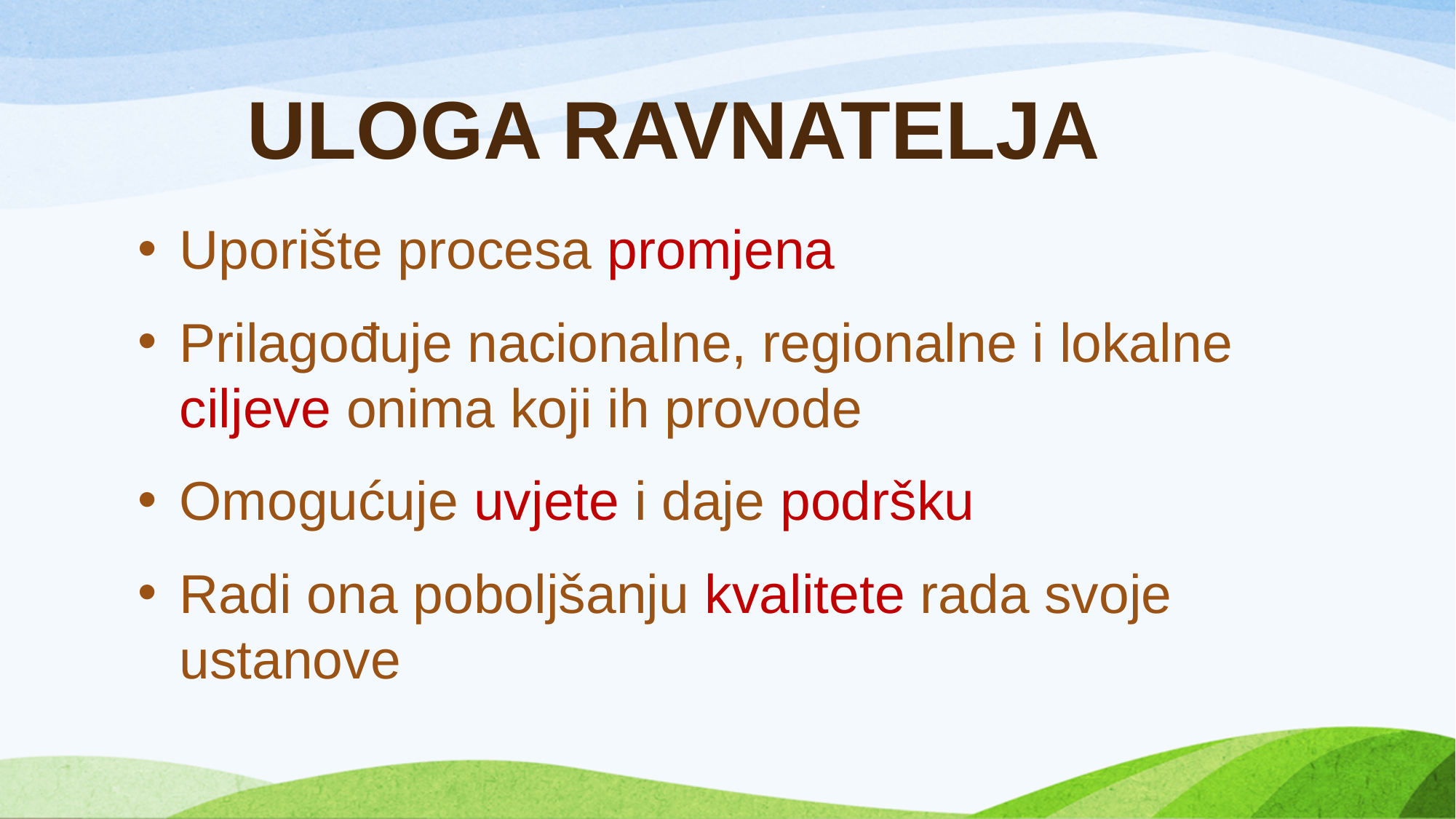

# ULOGA RAVNATELJA
Uporište procesa promjena
Prilagođuje nacionalne, regionalne i lokalne ciljeve onima koji ih provode
Omogućuje uvjete i daje podršku
Radi ona poboljšanju kvalitete rada svoje ustanove